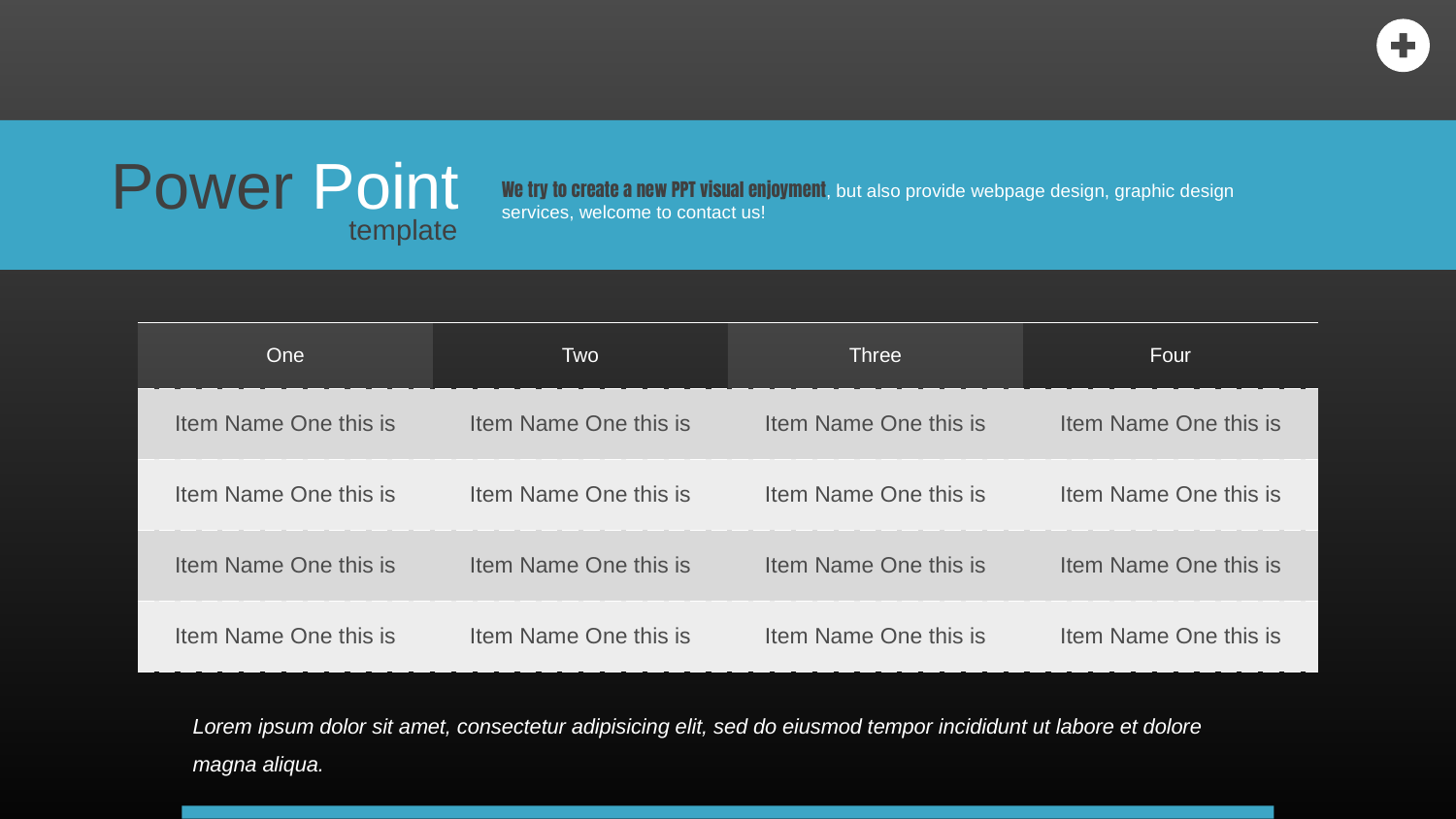

Power Point
We try to create a new PPT visual enjoyment, but also provide webpage design, graphic design services, welcome to contact us!
template
| One | Two | Three | Four |
| --- | --- | --- | --- |
| Item Name One this is | Item Name One this is | Item Name One this is | Item Name One this is |
| Item Name One this is | Item Name One this is | Item Name One this is | Item Name One this is |
| Item Name One this is | Item Name One this is | Item Name One this is | Item Name One this is |
| Item Name One this is | Item Name One this is | Item Name One this is | Item Name One this is |
Lorem ipsum dolor sit amet, consectetur adipisicing elit, sed do eiusmod tempor incididunt ut labore et dolore magna aliqua.